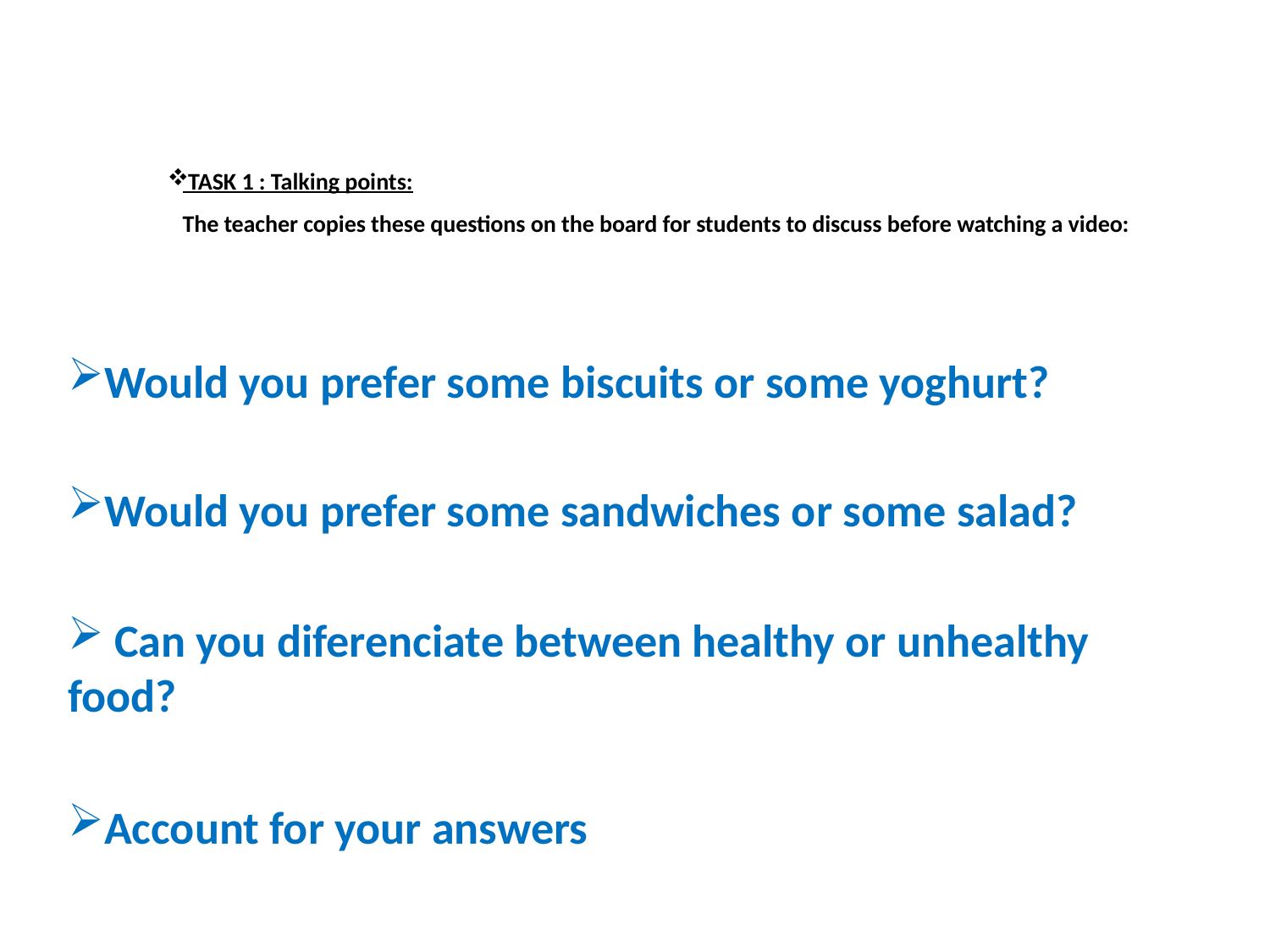

# TASK 1 : Talking points: The teacher copies these questions on the board for students to discuss before watching a video:
Would you prefer some biscuits or some yoghurt?

Would you prefer some sandwiches or some salad?

 Can you diferenciate between healthy or unhealthy food?
Account for your answers